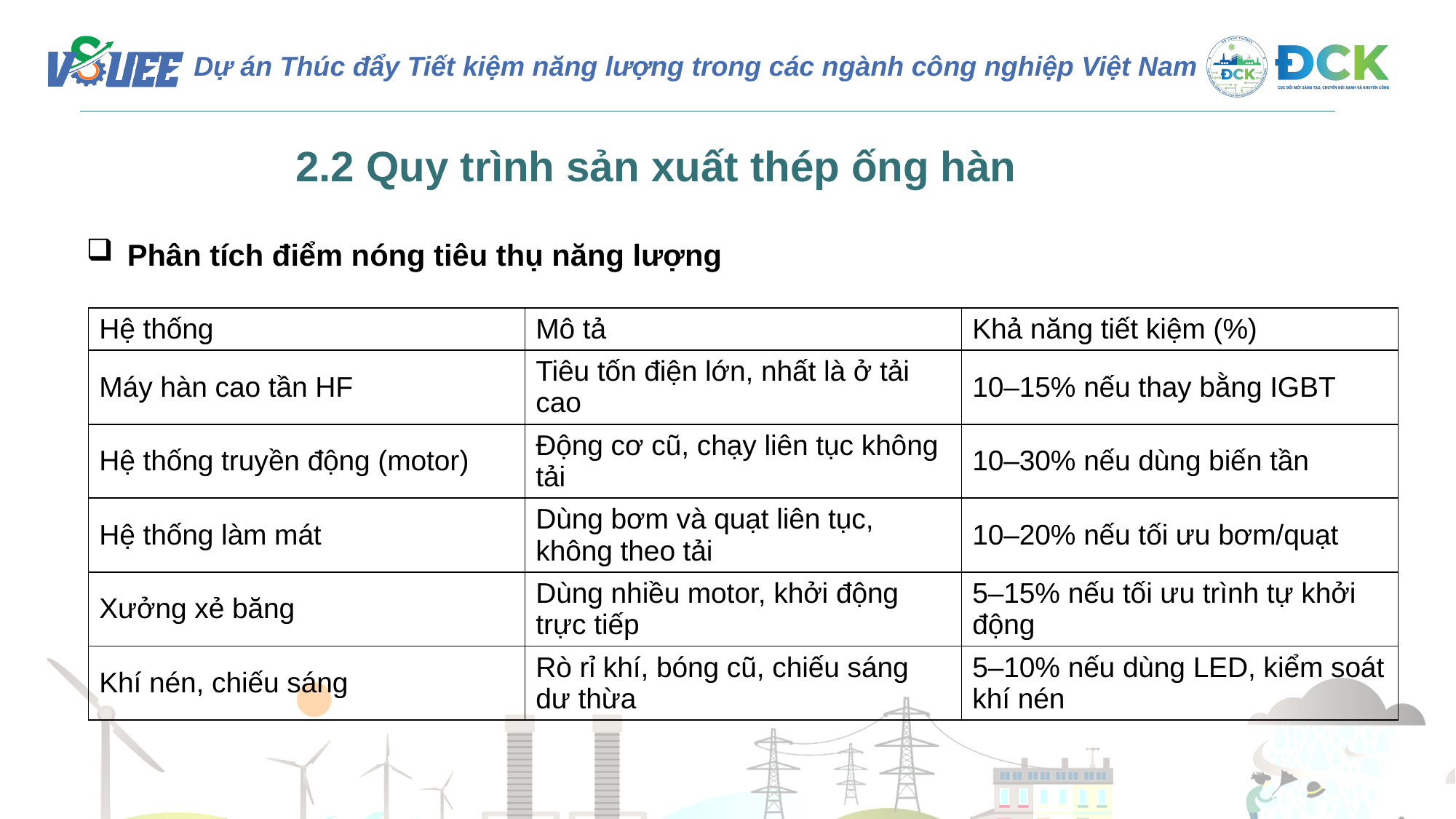

2.2 Quy trình sản xuất thép ống hàn
Phân tích điểm nóng tiêu thụ năng lượng

| Hệ thống | Mô tả | Khả năng tiết kiệm (%) |
| --- | --- | --- |
| Máy hàn cao tần HF | Tiêu tốn điện lớn, nhất là ở tải cao | 10–15% nếu thay bằng IGBT |
| Hệ thống truyền động (motor) | Động cơ cũ, chạy liên tục không tải | 10–30% nếu dùng biến tần |
| Hệ thống làm mát | Dùng bơm và quạt liên tục, không theo tải | 10–20% nếu tối ưu bơm/quạt |
| Xưởng xẻ băng | Dùng nhiều motor, khởi động trực tiếp | 5–15% nếu tối ưu trình tự khởi động |
| Khí nén, chiếu sáng | Rò rỉ khí, bóng cũ, chiếu sáng dư thừa | 5–10% nếu dùng LED, kiểm soát khí nén |